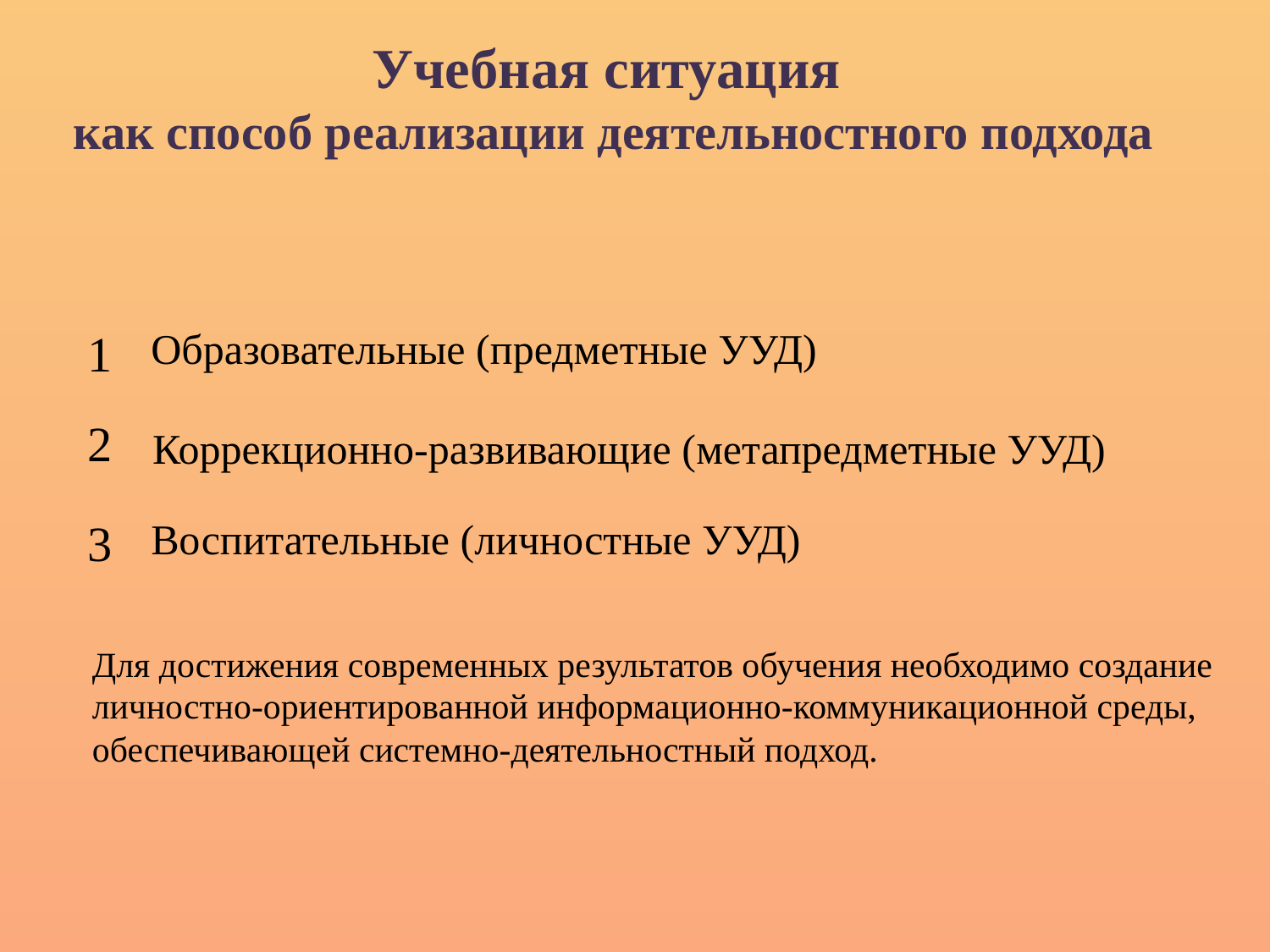

Учебная ситуация
как способ реализации деятельностного подхода
1
Образовательные (предметные УУД)
2
Коррекционно-развивающие (метапредметные УУД)
3
Воспитательные (личностные УУД)
Для достижения современных результатов обучения необходимо создание
личностно-ориентированной информационно-коммуникационной среды,
обеспечивающей системно-деятельностный подход.